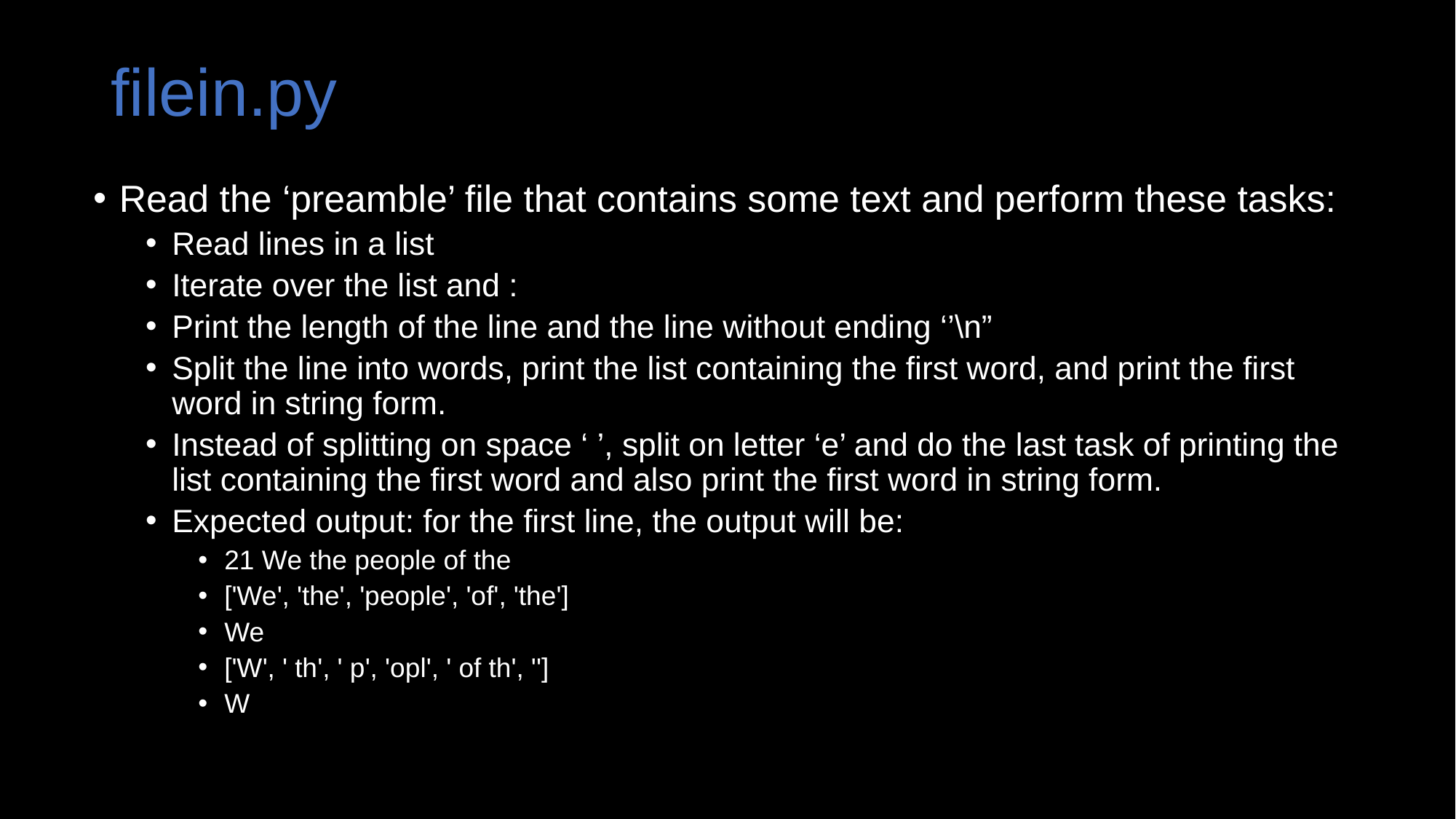

# filein.py
Read the ‘preamble’ file that contains some text and perform these tasks:
Read lines in a list
Iterate over the list and :
Print the length of the line and the line without ending ‘’\n”
Split the line into words, print the list containing the first word, and print the first word in string form.
Instead of splitting on space ‘ ’, split on letter ‘e’ and do the last task of printing the list containing the first word and also print the first word in string form.
Expected output: for the first line, the output will be:
21 We the people of the
['We', 'the', 'people', 'of', 'the']
We
['W', ' th', ' p', 'opl', ' of th', '']
W